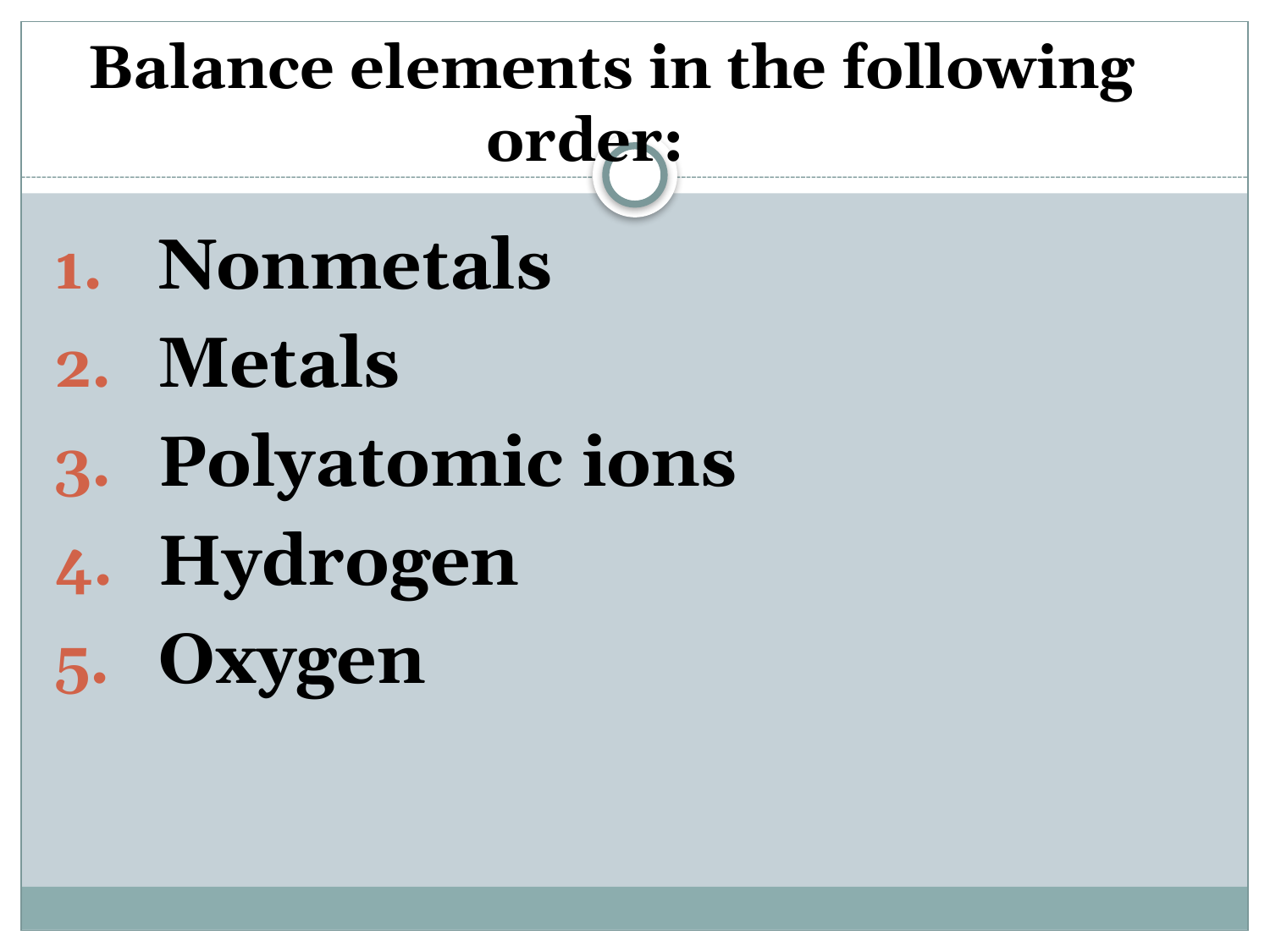

# Balance elements in the following    order:
Nonmetals
Metals
Polyatomic ions
Hydrogen
Oxygen